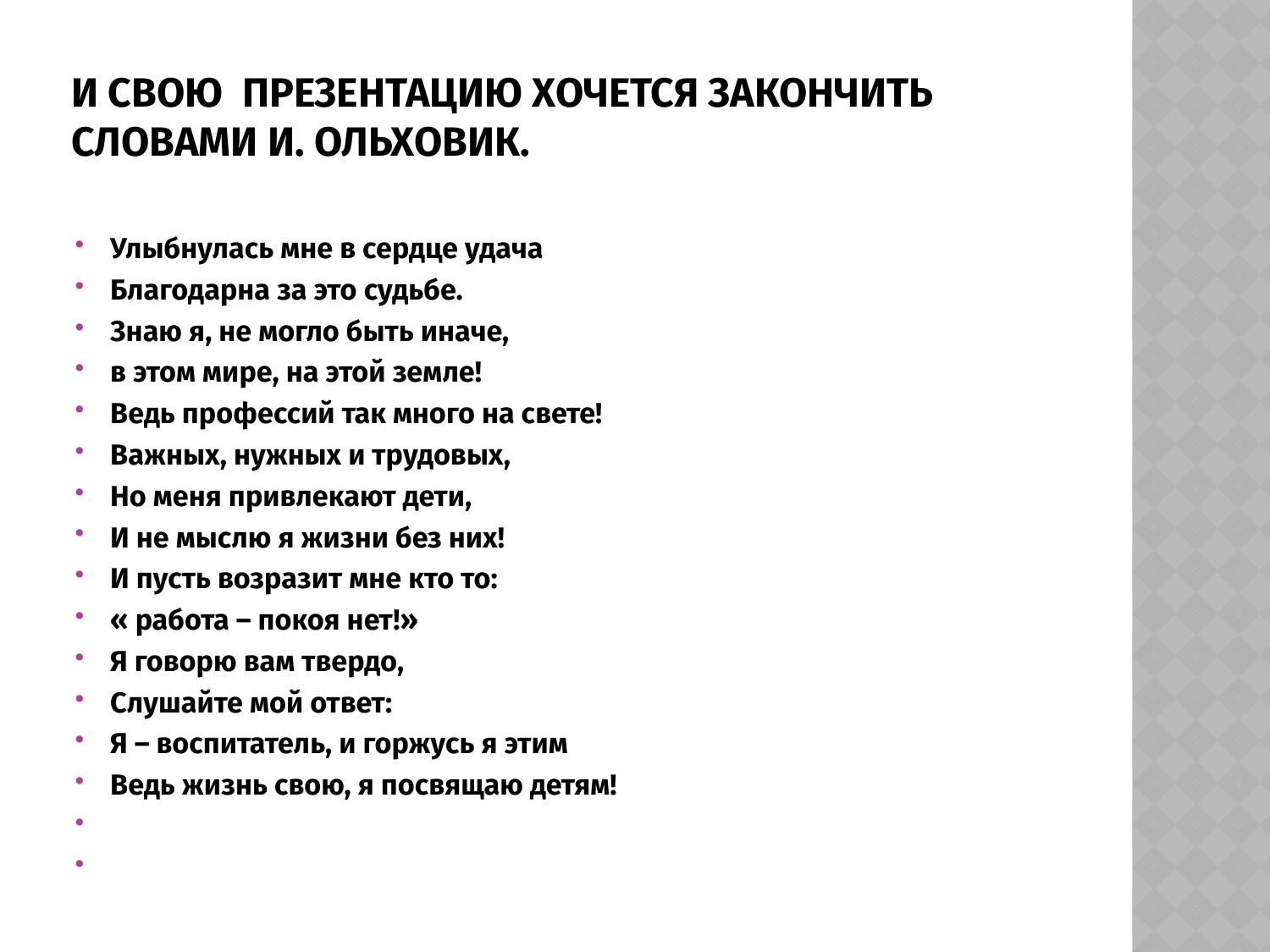

# И свою  презентацию хочется закончить словами И. Ольховик.
Улыбнулась мне в сердце удача
Благодарна за это судьбе.
Знаю я, не могло быть иначе,
в этом мире, на этой земле!
Ведь профессий так много на свете!
Важных, нужных и трудовых,
Но меня привлекают дети,
И не мыслю я жизни без них!
И пусть возразит мне кто то:
« работа – покоя нет!»
Я говорю вам твердо,
Слушайте мой ответ:
Я – воспитатель, и горжусь я этим
Ведь жизнь свою, я посвящаю детям!